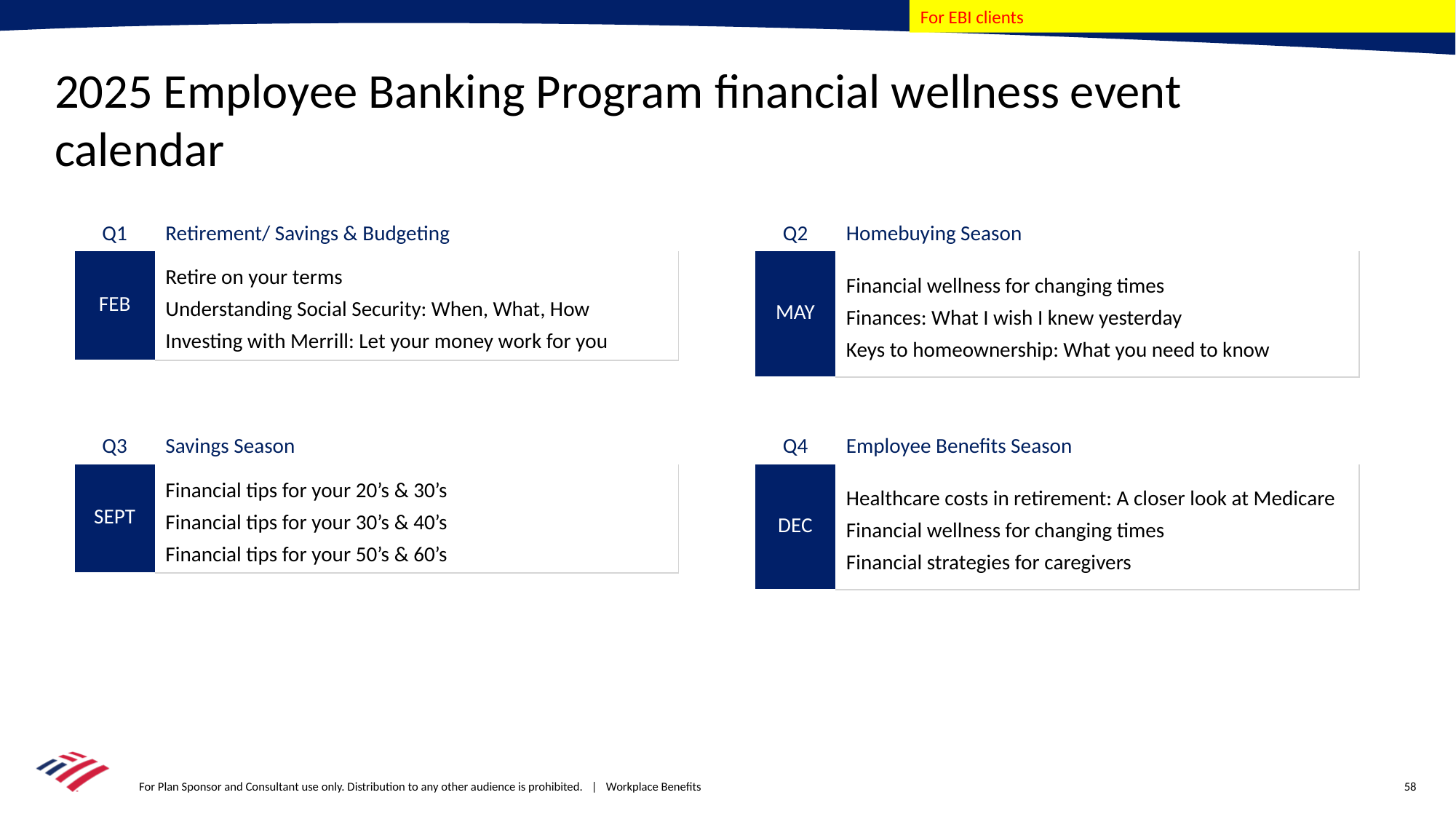

For EBI clients
2025 Employee Banking Program financial wellness event calendar
| Q1 | Retirement/ Savings & Budgeting |
| --- | --- |
| FEB | Retire on your terms Understanding Social Security: When, What, How Investing with Merrill: Let your money work for you |
| Q2 | Homebuying Season |
| --- | --- |
| MAY | Financial wellness for changing times Finances: What I wish I knew yesterday Keys to homeownership: What you need to know |
| Q3 | Savings Season |
| --- | --- |
| SEPT | Financial tips for your 20’s & 30’s Financial tips for your 30’s & 40’s Financial tips for your 50’s & 60’s |
| Q4 | Employee Benefits Season |
| --- | --- |
| DEC | Healthcare costs in retirement: A closer look at Medicare Financial wellness for changing times Financial strategies for caregivers |
58